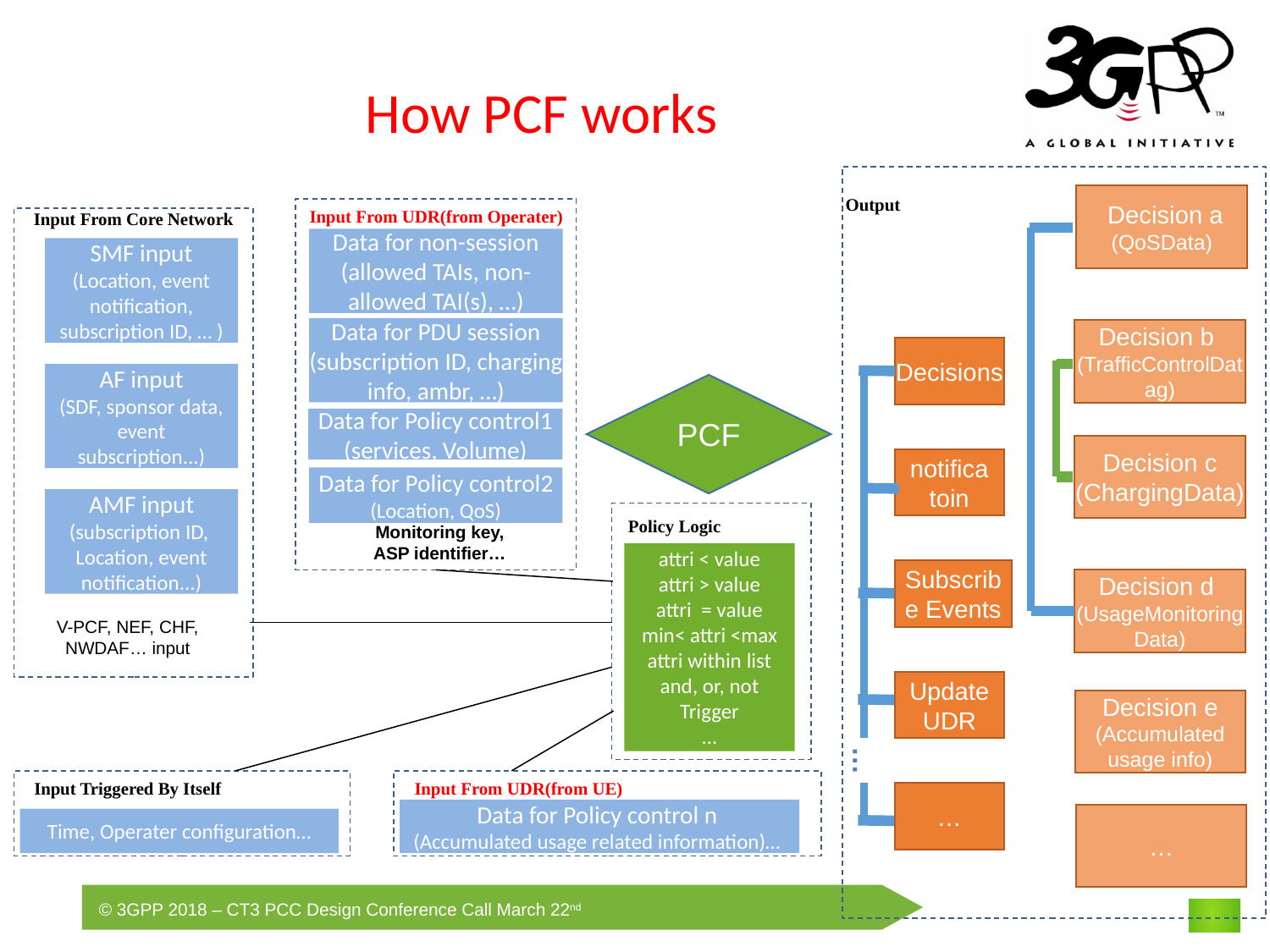

# How PCF works

 Decision a
(QoSData)
Output

Input From UDR(from Operater)
Input From Core Network

Data for non-session
(allowed TAIs, non-allowed TAI(s), …)
SMF input
(Location, event notification, subscription ID, … )
Data for PDU session
(subscription ID, charging info, ambr, …)
Decision b
(TrafficControlDatag)
Decisions
AF input
(SDF, sponsor data, event subscription...)
PCF
Data for Policy control1
(services, Volume)
Decision c
(ChargingData)
notificatoin
Data for Policy control2 (Location, QoS)
AMF input
(subscription ID,  Location, event notification...)

Policy Logic
Monitoring key, ASP identifier…
attri < value
attri > value
attri  = value
min< attri <max
attri within list
and, or, not
Trigger
…
Subscribe Events
Decision d
(UsageMonitoringData)
V-PCF, NEF, CHF, NWDAF… input
Update UDR
Decision e
(Accumulated usage info)
…
Input From UDR(from UE)
Input Triggered By Itself

…
Data for Policy control n
(Accumulated usage related information)…
…
Time, Operater configuration…
3